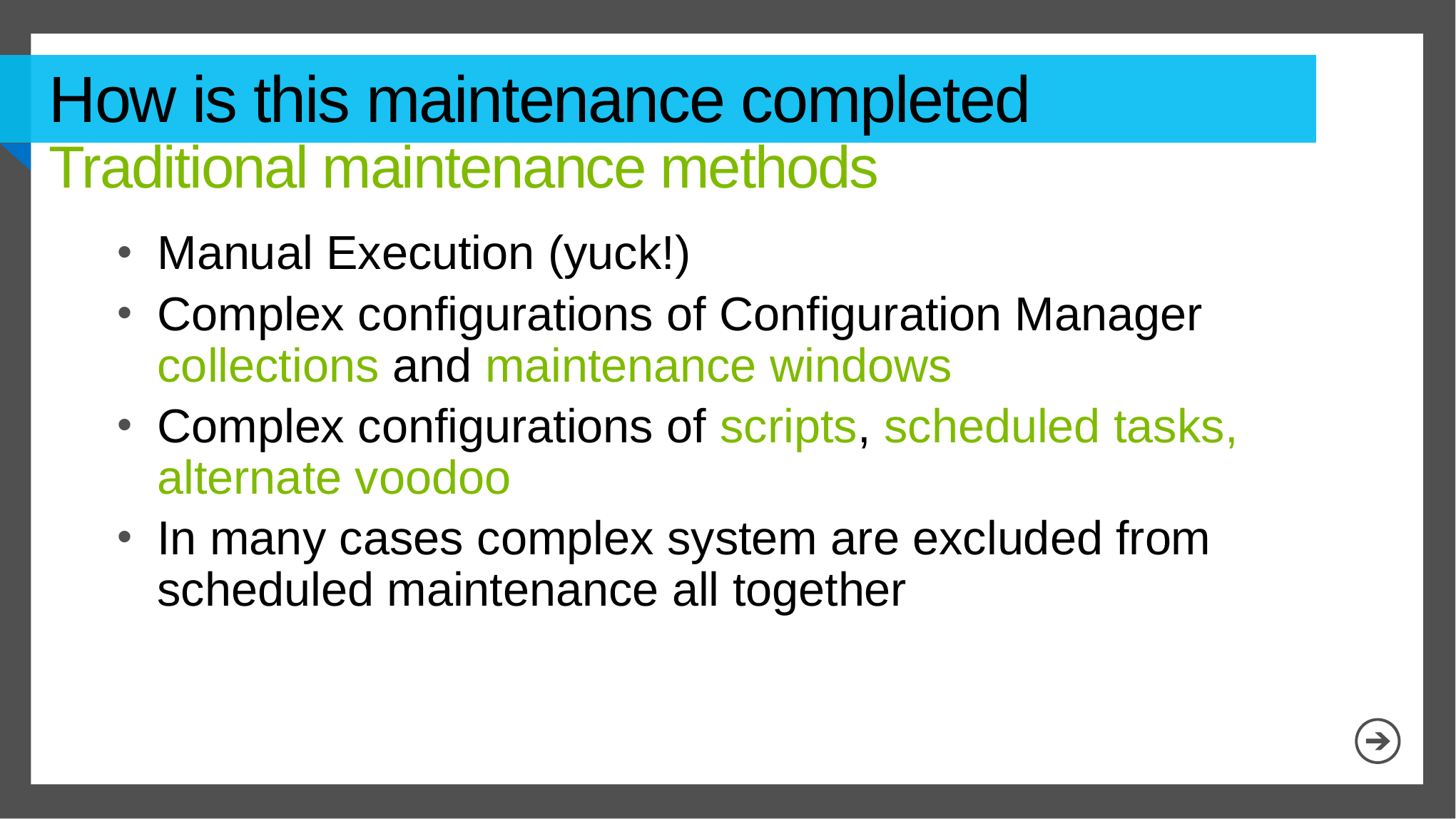

# How is this maintenance completed Traditional maintenance methods
Manual Execution (yuck!)
Complex configurations of Configuration Manager collections and maintenance windows
Complex configurations of scripts, scheduled tasks, alternate voodoo
In many cases complex system are excluded from scheduled maintenance all together